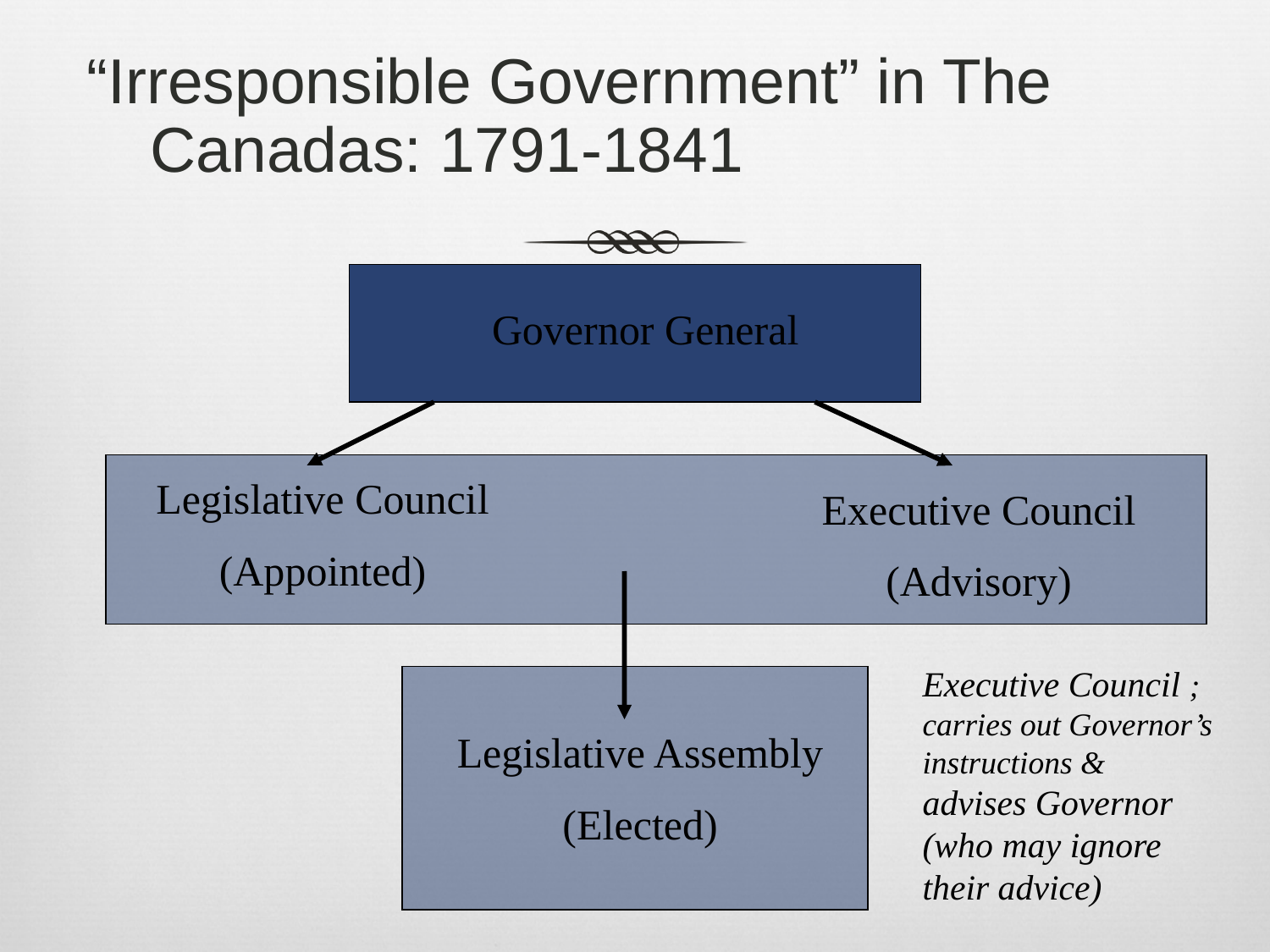

“Irresponsible Government” in The Canadas: 1791-1841

Governor General

Legislative Council
(Appointed)
Executive Council
(Advisory)

Executive Council ; carries out Governor’s instructions & advises Governor (who may ignore their advice)

Legislative Assembly
(Elected)